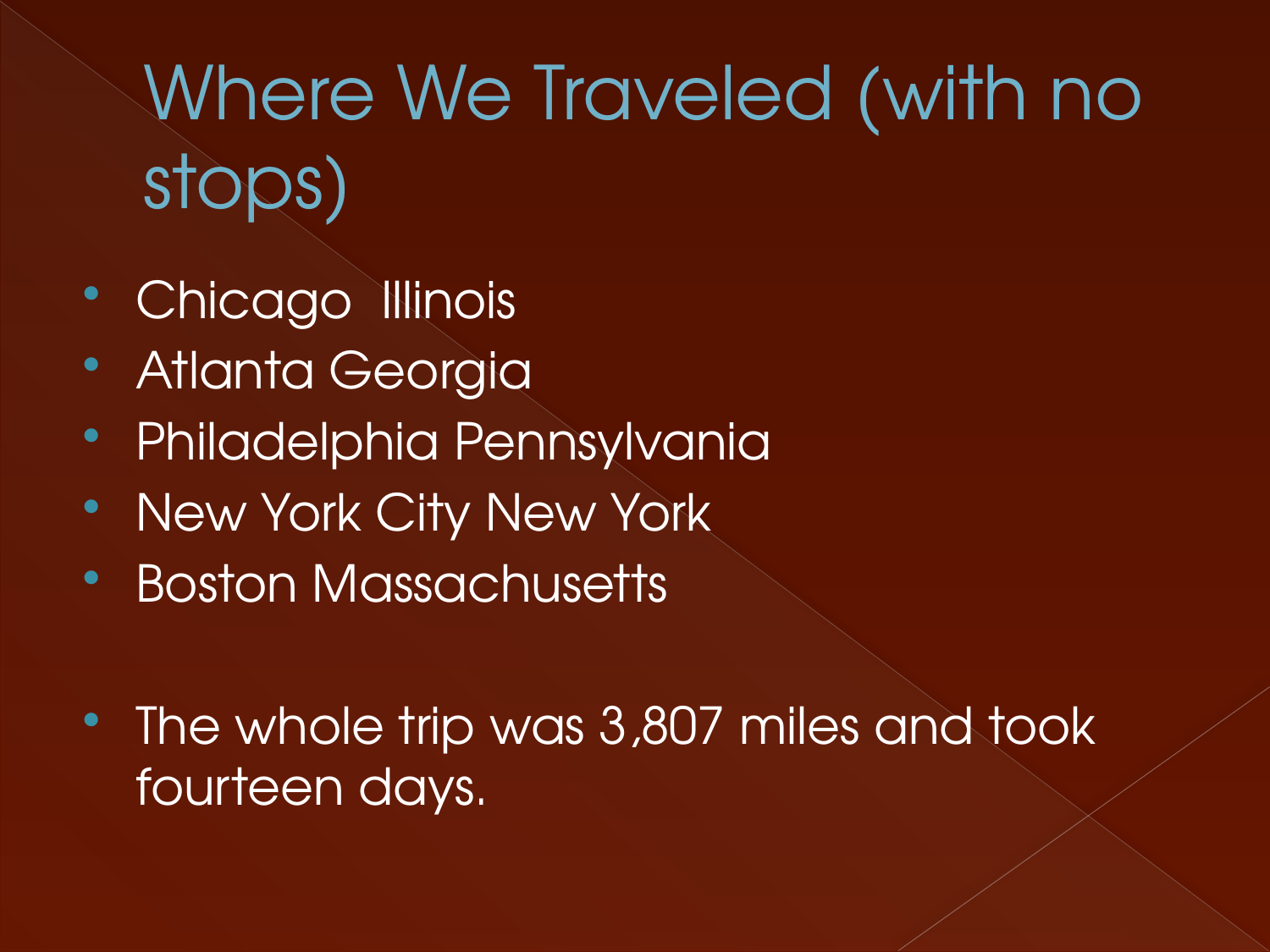

# Where We Traveled (with no stops)
Chicago  Illinois
Atlanta Georgia
Philadelphia Pennsylvania
New York City New York
Boston Massachusetts

The whole trip was 3,807 miles and took fourteen days.